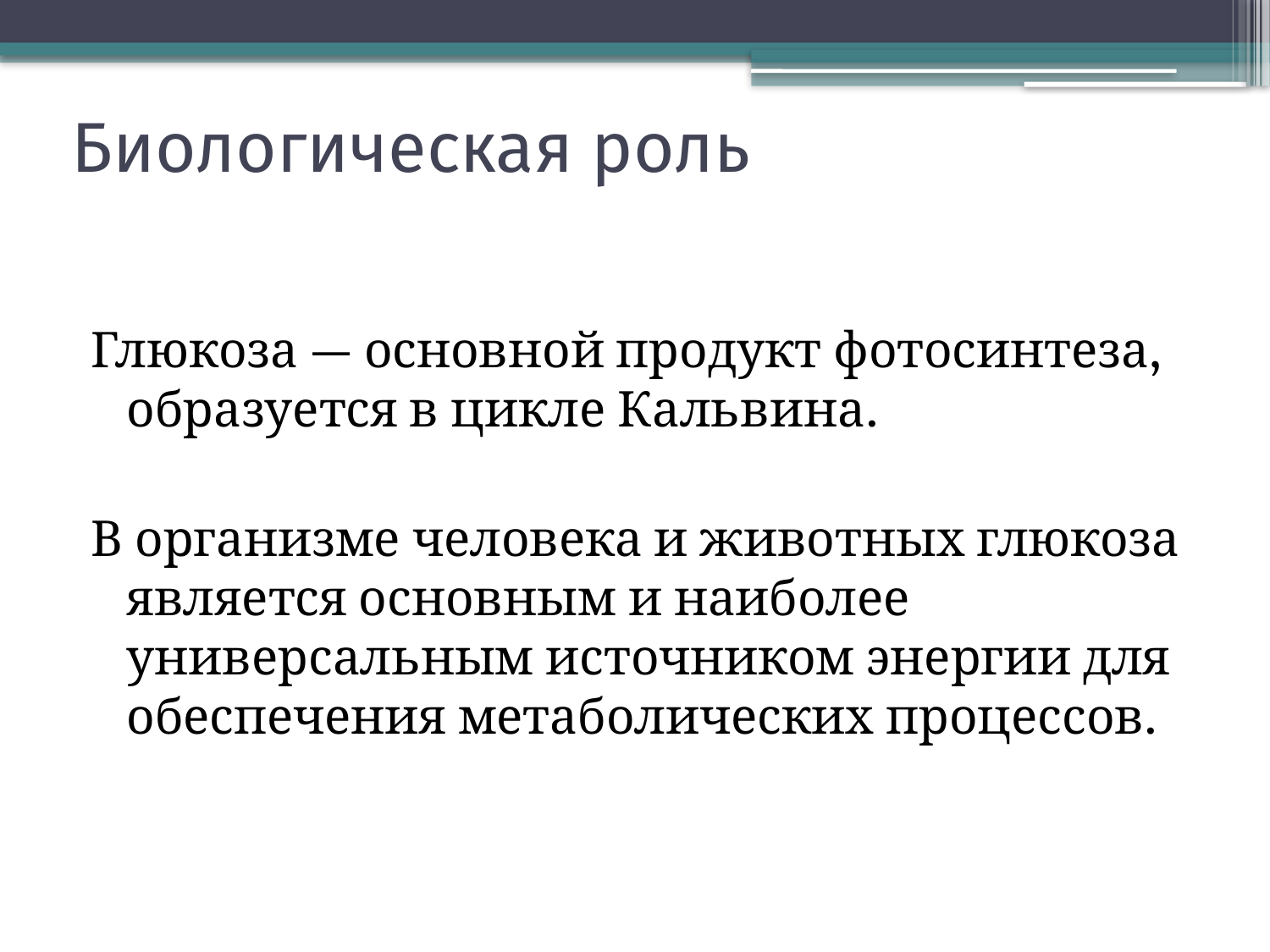

# Биологическая роль
Глюкоза — основной продукт фотосинтеза, образуется в цикле Кальвина.

В организме человека и животных глюкоза является основным и наиболее универсальным источником энергии для обеспечения метаболических процессов.